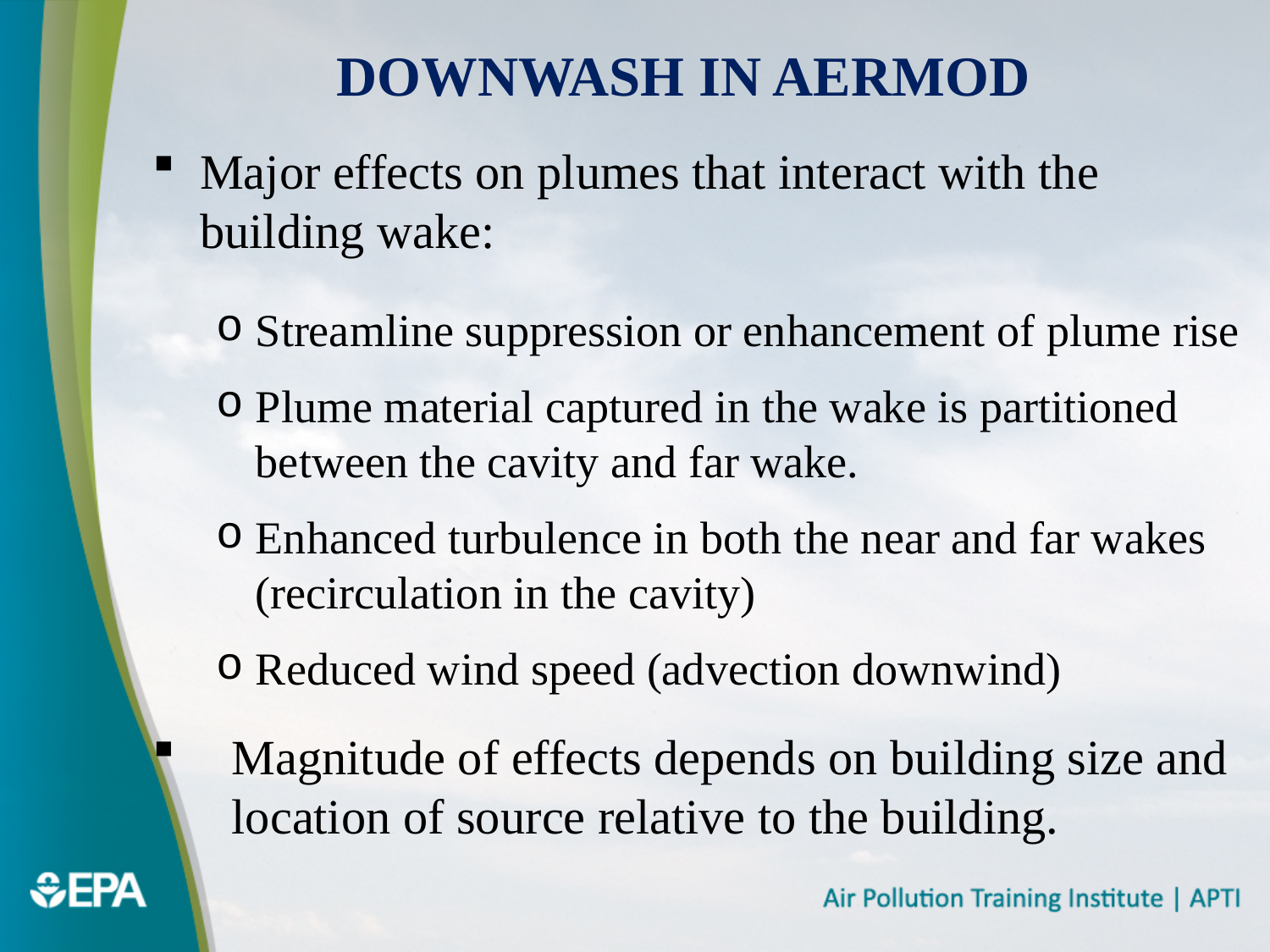

# DOWNWASH in AERMOD
Major effects on plumes that interact with the building wake:
Streamline suppression or enhancement of plume rise
Plume material captured in the wake is partitioned between the cavity and far wake.
Enhanced turbulence in both the near and far wakes (recirculation in the cavity)
Reduced wind speed (advection downwind)
Magnitude of effects depends on building size and location of source relative to the building.